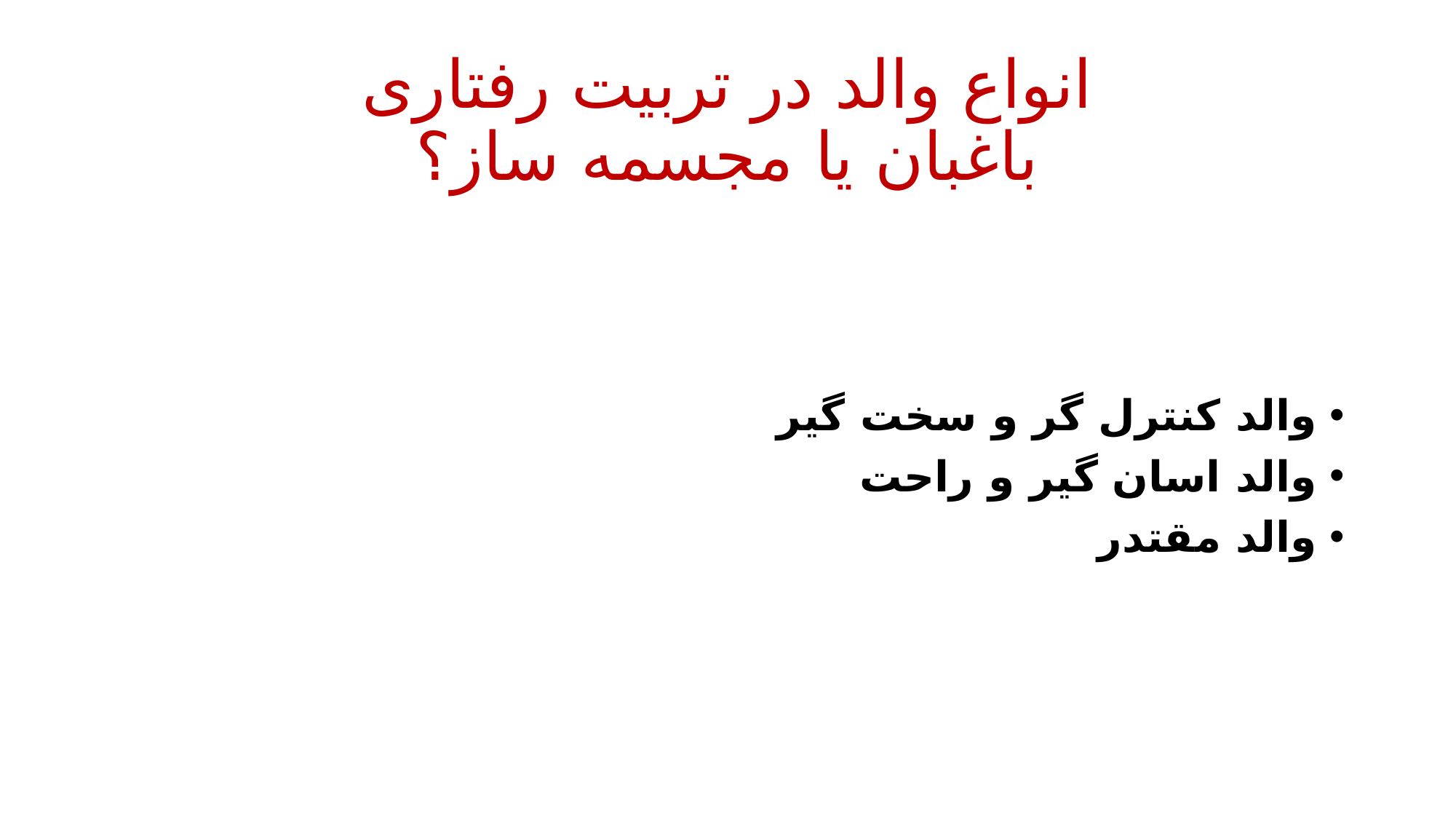

# انواع والد در تربیت رفتاری باغبان یا مجسمه ساز؟
والد کنترل گر و سخت گیر
والد اسان گیر و راحت
والد مقتدر